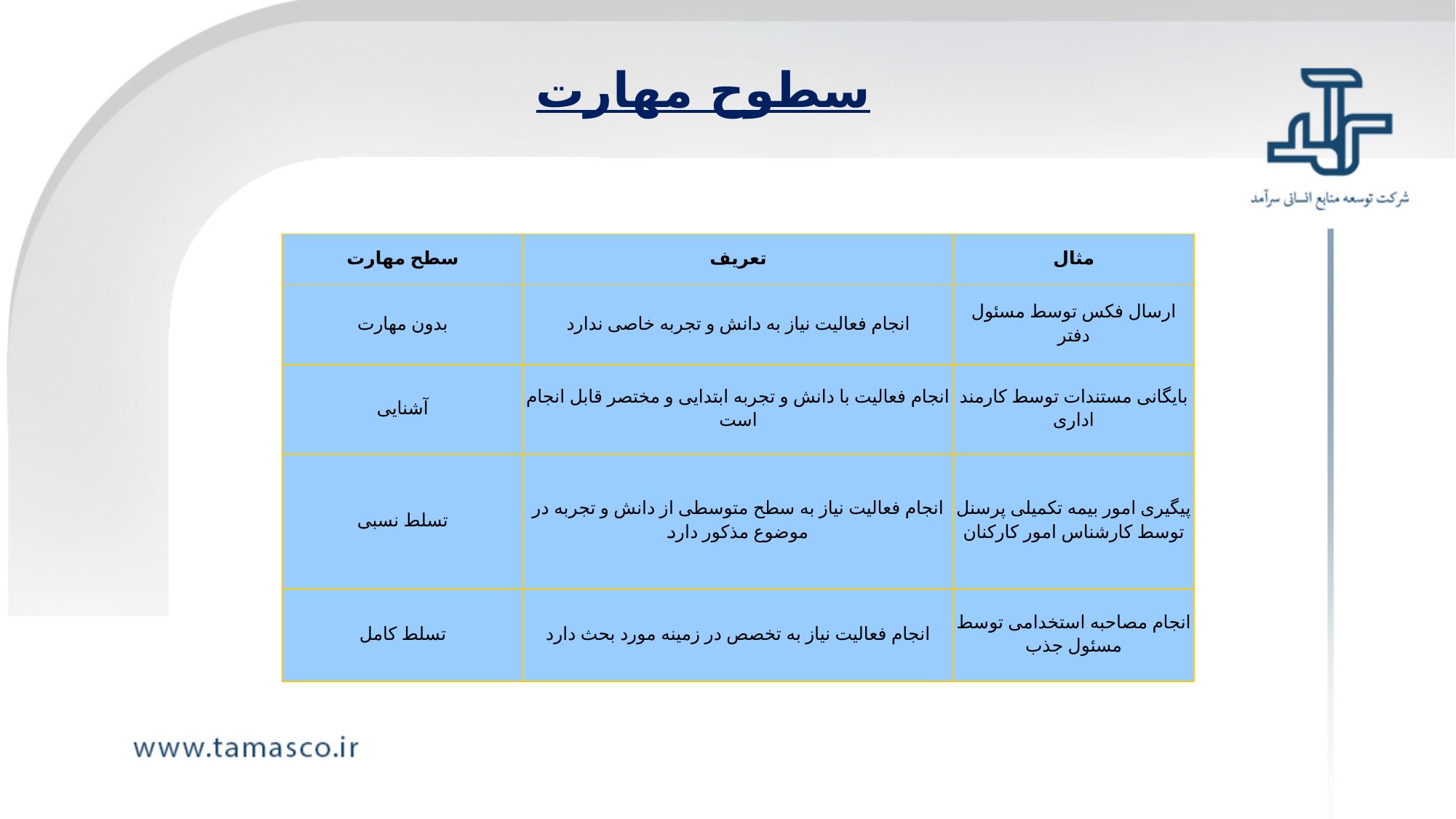

سطوح مهارت
| سطح مهارت | تعریف | مثال |
| --- | --- | --- |
| بدون مهارت | انجام فعالیت نیاز به دانش و تجربه خاصی ندارد | ارسال فکس توسط مسئول دفتر |
| آشنایی | انجام فعالیت با دانش و تجربه ابتدایی و مختصر قابل انجام است | بایگانی مستندات توسط کارمند اداری |
| تسلط نسبی | انجام فعالیت نیاز به سطح متوسطی از دانش و تجربه در موضوع مذکور دارد | پیگیری امور بیمه تکمیلی پرسنل توسط کارشناس امور کارکنان |
| تسلط کامل | انجام فعالیت نیاز به تخصص در زمینه مورد بحث دارد | انجام مصاحبه استخدامی توسط مسئول جذب |
18